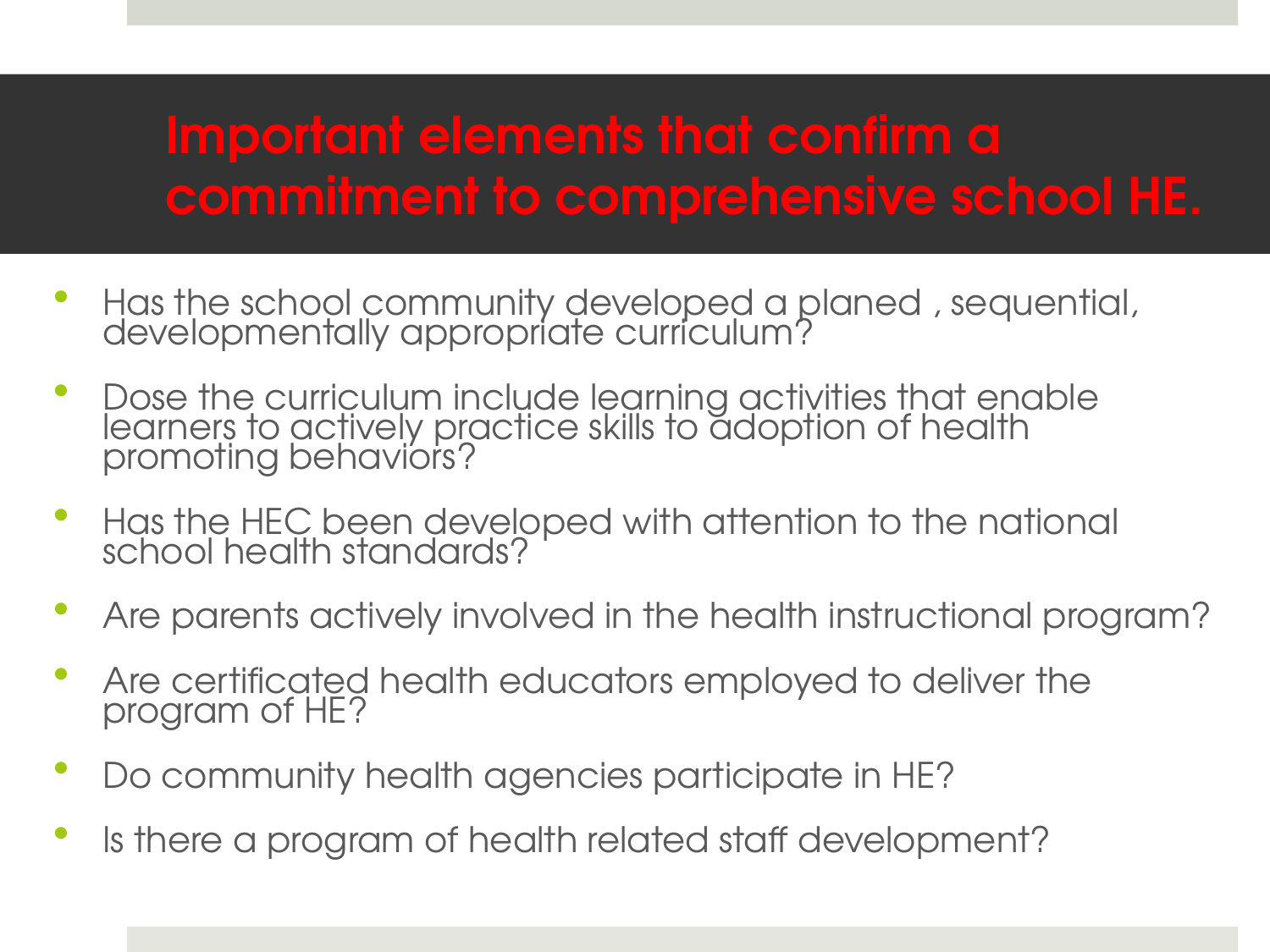

# Important elements that confirm a commitment to comprehensive school HE.
Has the school community developed a planed , sequential, developmentally appropriate curriculum?
Dose the curriculum include learning activities that enable learners to actively practice skills to adoption of health promoting behaviors?
Has the HEC been developed with attention to the national school health standards?
Are parents actively involved in the health instructional program?
Are certificated health educators employed to deliver the program of HE?
Do community health agencies participate in HE?
Is there a program of health related staff development?